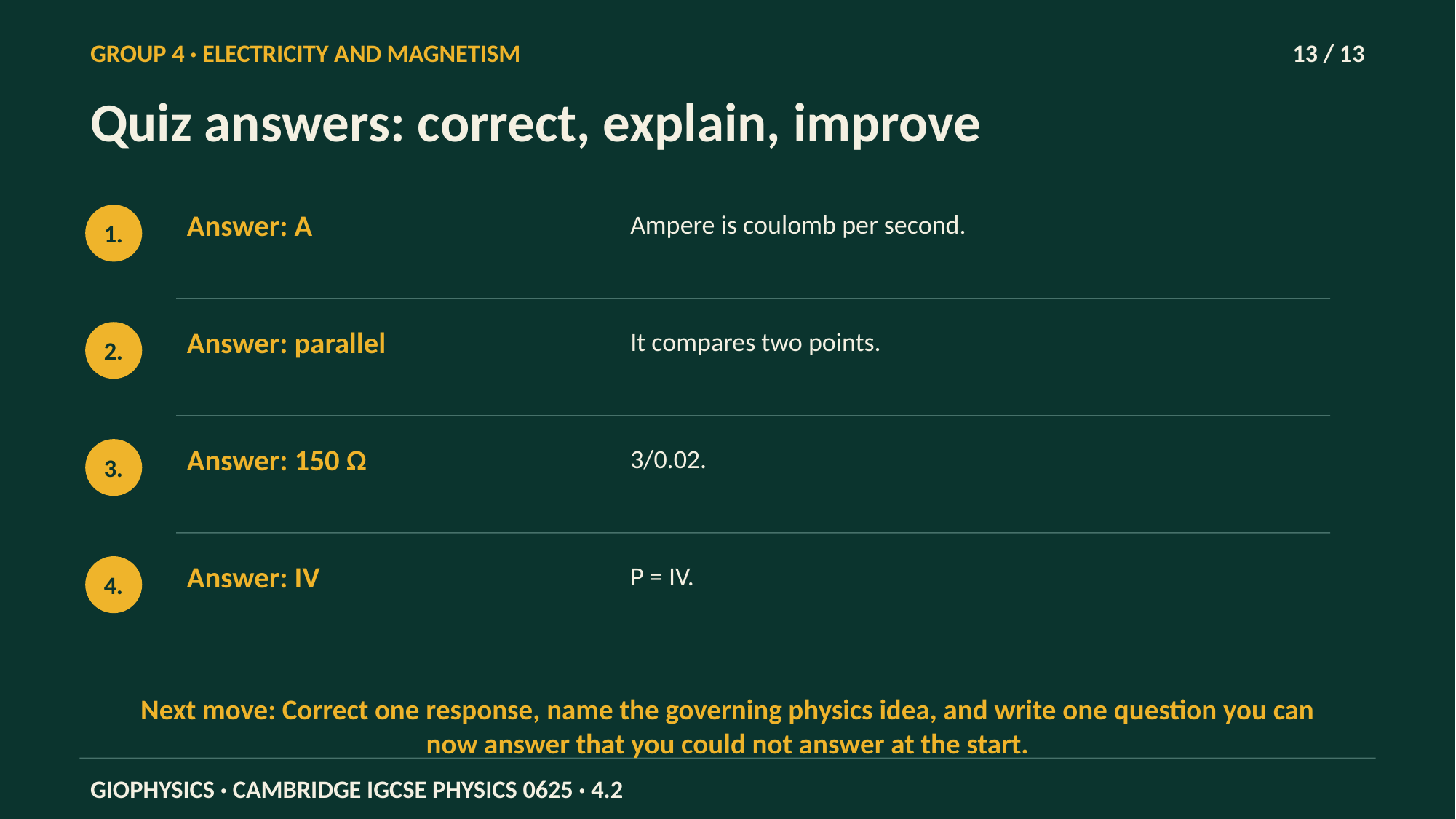

GROUP 4 · ELECTRICITY AND MAGNETISM
13 / 13
Quiz answers: correct, explain, improve
Answer: A
Ampere is coulomb per second.

1.

Answer: parallel
It compares two points.

2.

Answer: 150 Ω
3/0.02.

3.

Answer: IV
P = IV.

4.
Next move: Correct one response, name the governing physics idea, and write one question you can now answer that you could not answer at the start.

GIOPHYSICS · CAMBRIDGE IGCSE PHYSICS 0625 · 4.2